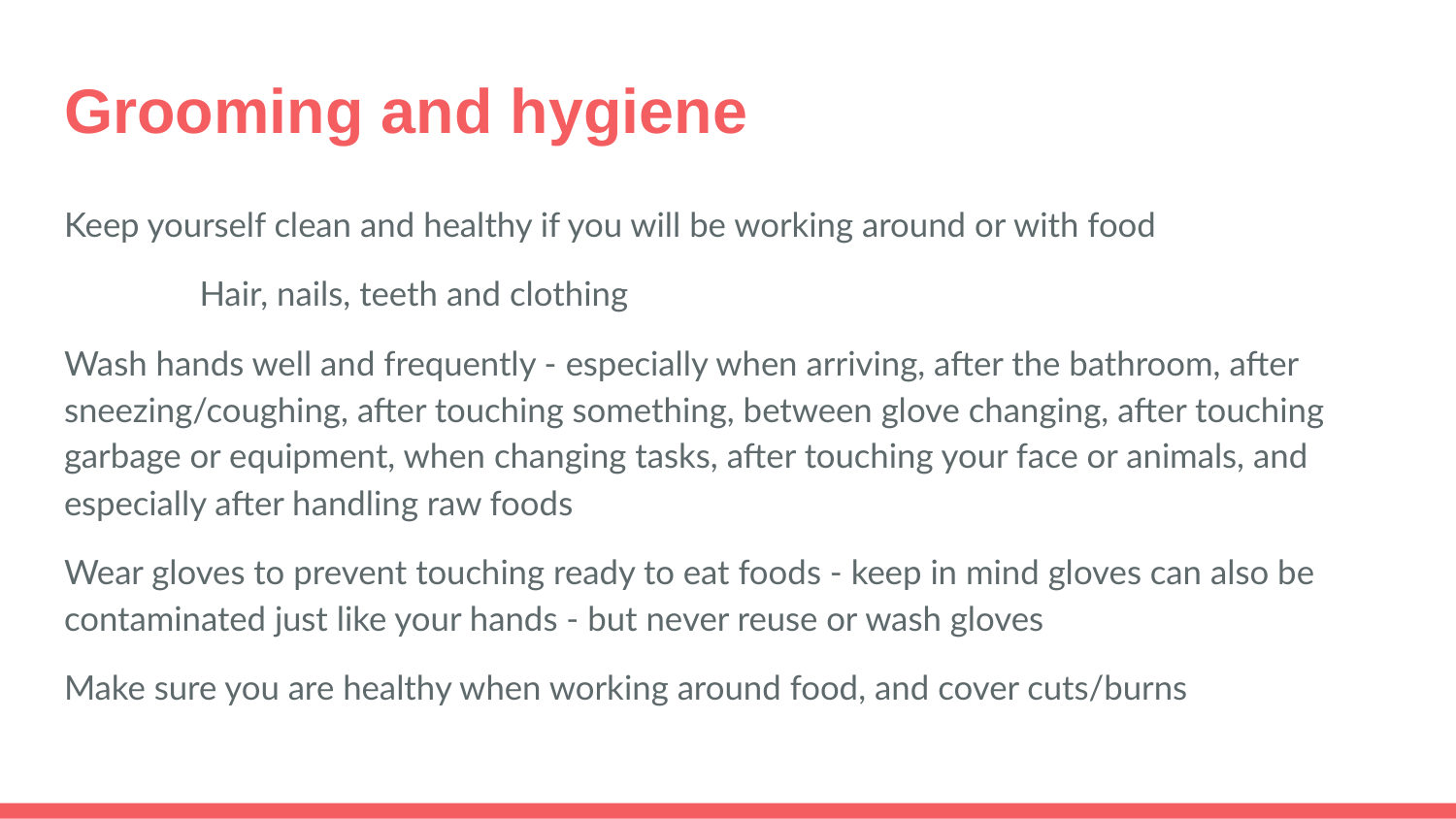

# Grooming and hygiene
Keep yourself clean and healthy if you will be working around or with food
	Hair, nails, teeth and clothing
Wash hands well and frequently - especially when arriving, after the bathroom, after sneezing/coughing, after touching something, between glove changing, after touching garbage or equipment, when changing tasks, after touching your face or animals, and especially after handling raw foods
Wear gloves to prevent touching ready to eat foods - keep in mind gloves can also be contaminated just like your hands - but never reuse or wash gloves
Make sure you are healthy when working around food, and cover cuts/burns